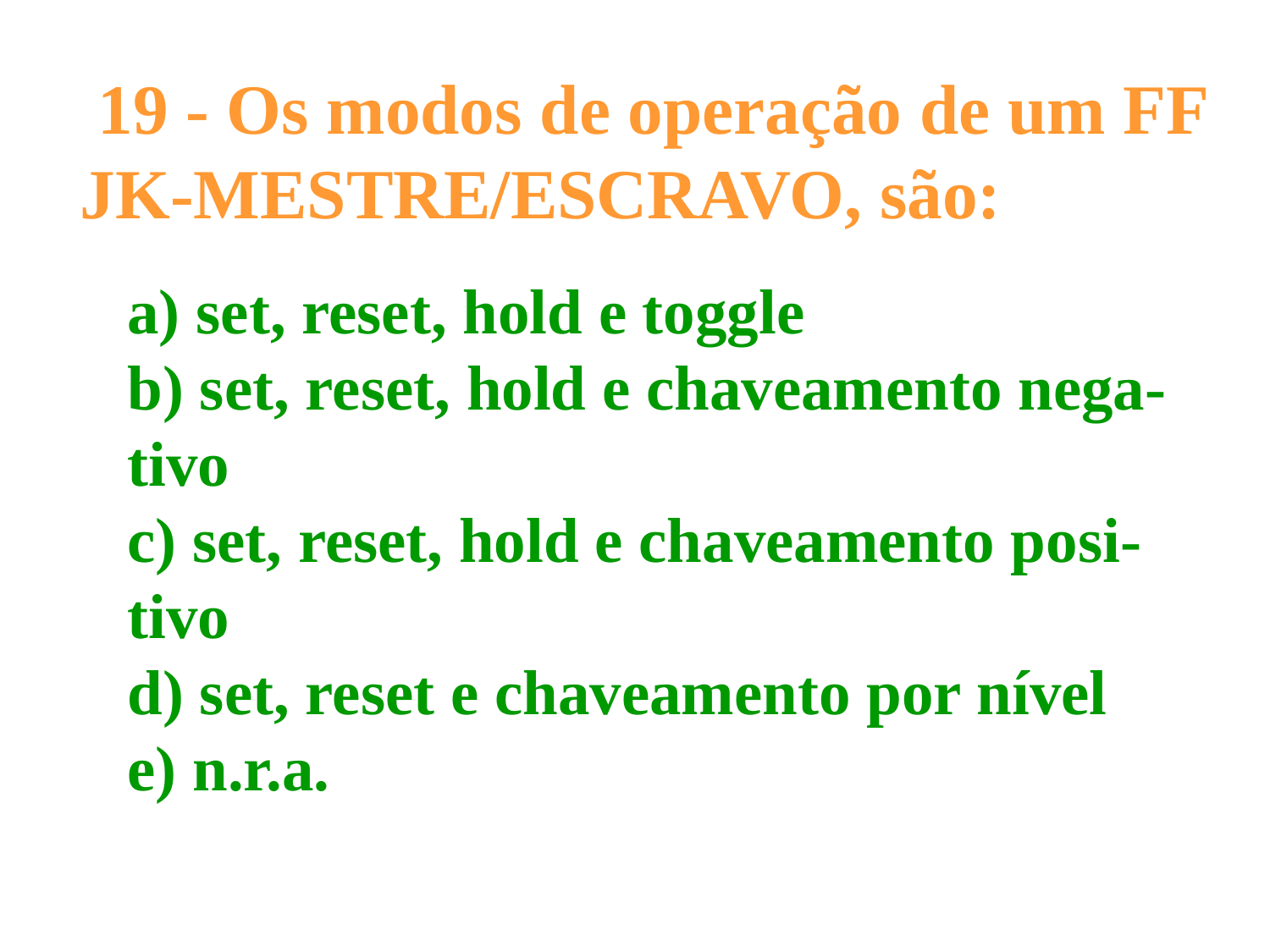

19 - Os modos de operação de um FF
JK-MESTRE/ESCRAVO, são:
a) set, reset, hold e toggle
b) set, reset, hold e chaveamento nega-
tivo
c) set, reset, hold e chaveamento posi-
tivo
d) set, reset e chaveamento por nível
e) n.r.a.